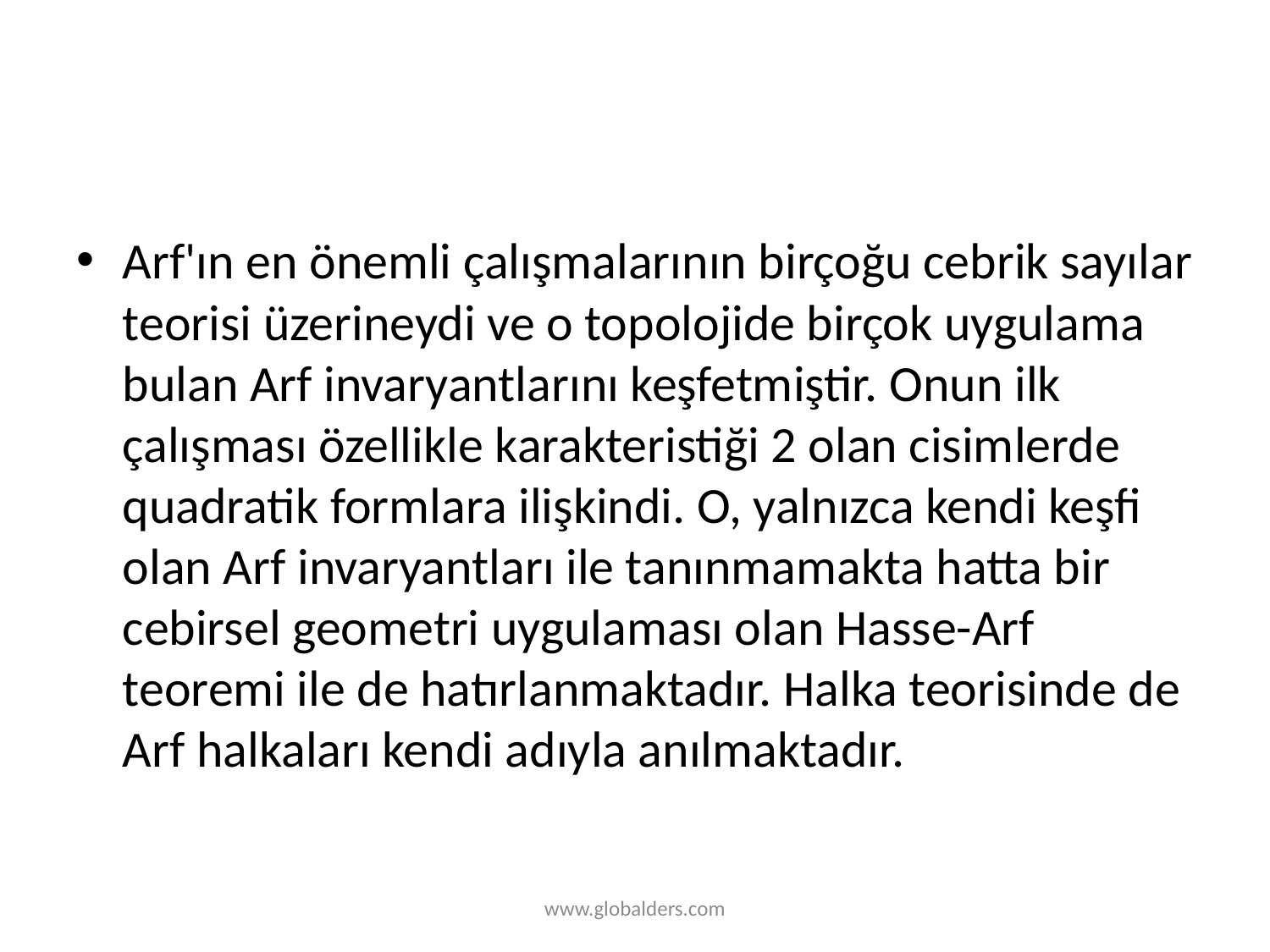

#
Arf'ın en önemli çalışmalarının birçoğu cebrik sayılar teorisi üzerineydi ve o topolojide birçok uygulama bulan Arf invaryantlarını keşfetmiştir. Onun ilk çalışması özellikle karakteristiği 2 olan cisimlerde quadratik formlara ilişkindi. O, yalnızca kendi keşfi olan Arf invaryantları ile tanınmamakta hatta bir cebirsel geometri uygulaması olan Hasse-Arf teoremi ile de hatırlanmaktadır. Halka teorisinde de Arf halkaları kendi adıyla anılmaktadır.
www.globalders.com